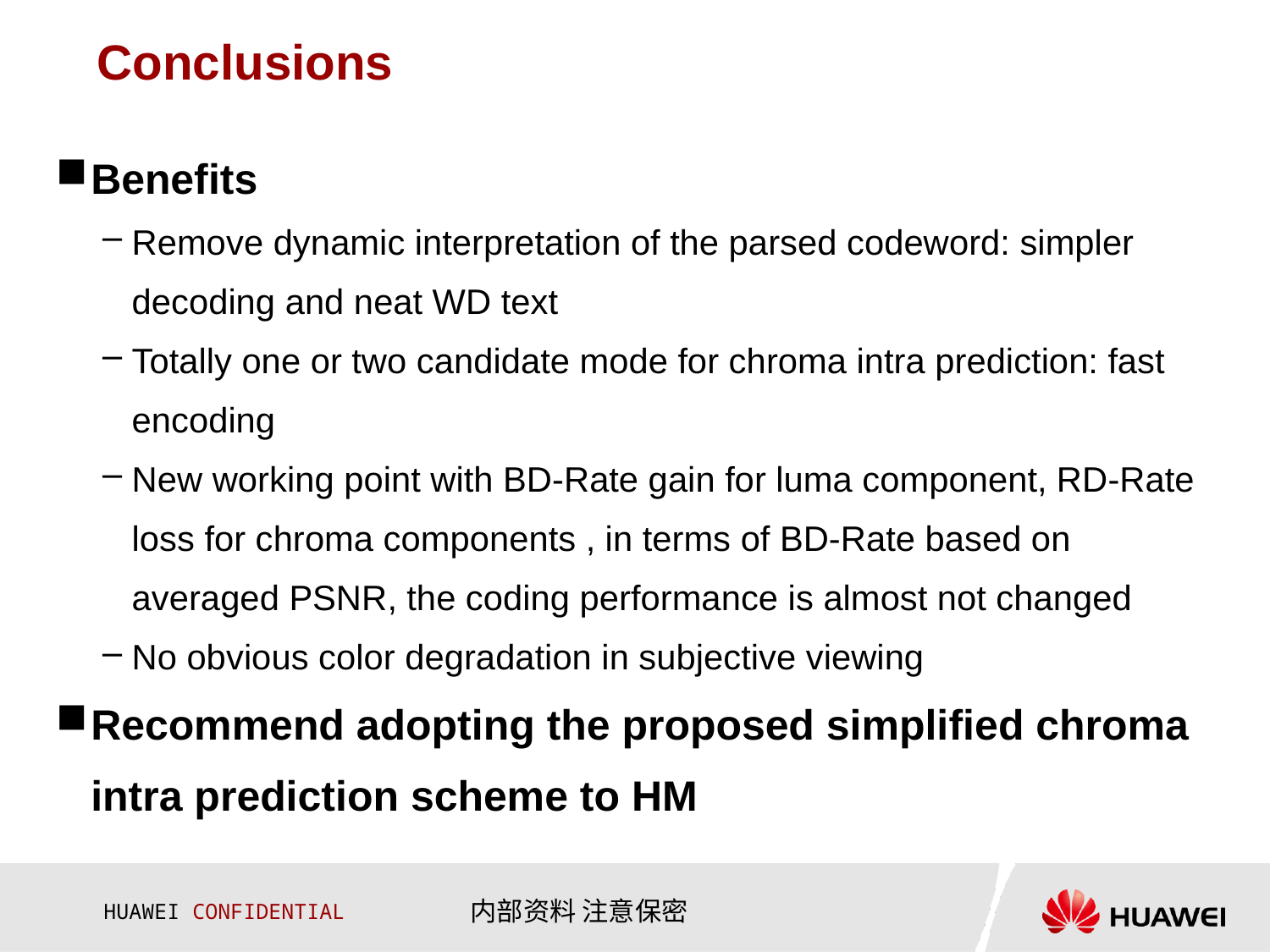

# Conclusions
Benefits
Remove dynamic interpretation of the parsed codeword: simpler decoding and neat WD text
Totally one or two candidate mode for chroma intra prediction: fast encoding
New working point with BD-Rate gain for luma component, RD-Rate loss for chroma components , in terms of BD-Rate based on averaged PSNR, the coding performance is almost not changed
No obvious color degradation in subjective viewing
Recommend adopting the proposed simplified chroma intra prediction scheme to HM